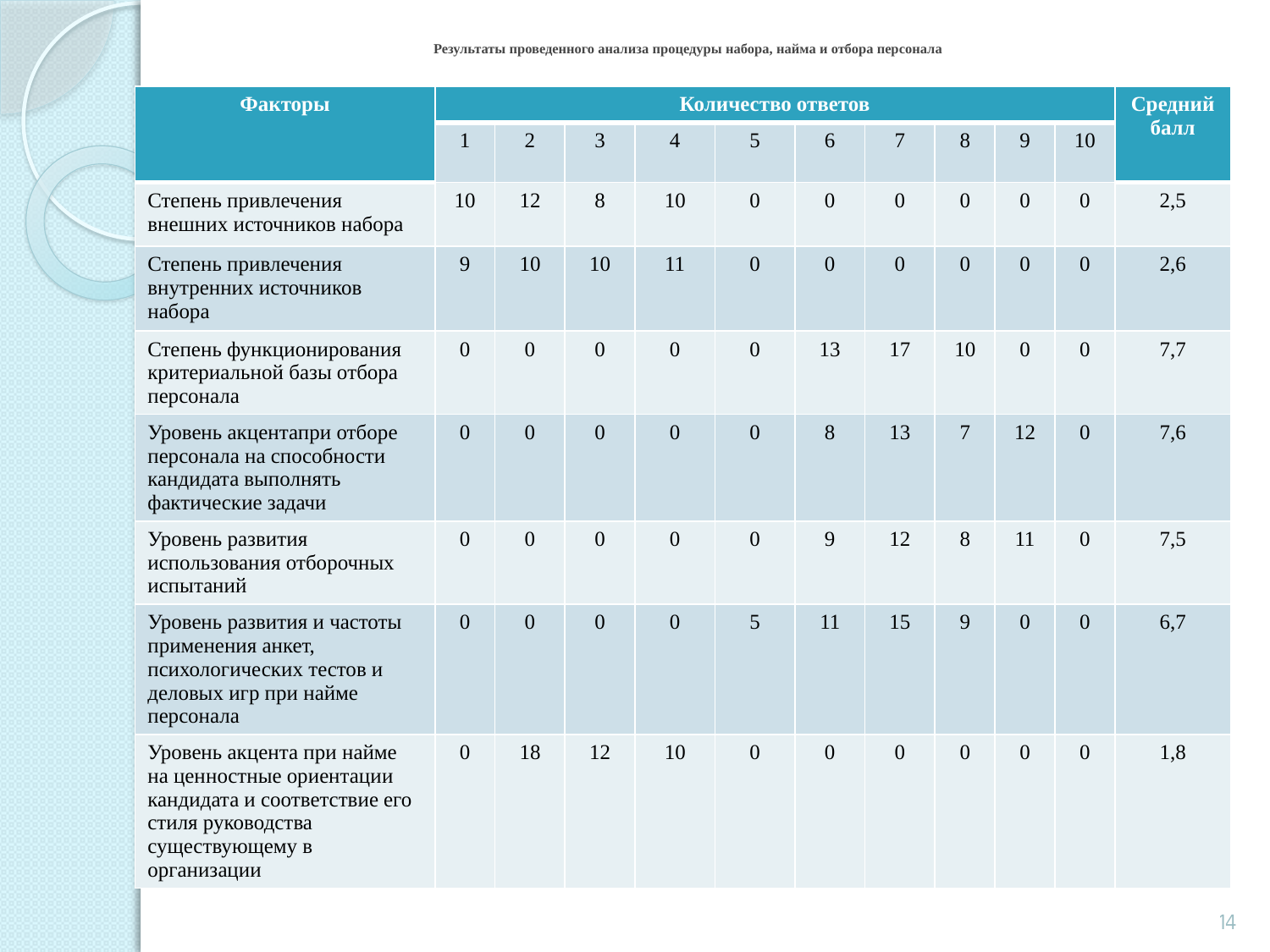

# Результаты проведенного анализа процедуры набора, найма и отбора персонала
| Факторы | Количество ответов |  |  |  |  |  |  |  |  |  | Средний балл |
| --- | --- | --- | --- | --- | --- | --- | --- | --- | --- | --- | --- |
|  | 1 | 2 | 3 | 4 | 5 | 6 | 7 | 8 | 9 | 10 |  |
| Степень привлечения внешних источников набора | 10 | 12 | 8 | 10 | 0 | 0 | 0 | 0 | 0 | 0 | 2,5 |
| Степень привлечения внутренних источников набора | 9 | 10 | 10 | 11 | 0 | 0 | 0 | 0 | 0 | 0 | 2,6 |
| Степень функционирования критериальной базы отбора персонала | 0 | 0 | 0 | 0 | 0 | 13 | 17 | 10 | 0 | 0 | 7,7 |
| Уровень акцентапри отборе персонала на способности кандидата выполнять фактические задачи | 0 | 0 | 0 | 0 | 0 | 8 | 13 | 7 | 12 | 0 | 7,6 |
| Уровень развития использования отборочных испытаний | 0 | 0 | 0 | 0 | 0 | 9 | 12 | 8 | 11 | 0 | 7,5 |
| Уровень развития и частоты применения анкет, психологических тестов и деловых игр при найме персонала | 0 | 0 | 0 | 0 | 5 | 11 | 15 | 9 | 0 | 0 | 6,7 |
| Уровень акцента при найме на ценностные ориентации кандидата и соответствие его стиля руководства существующему в организации | 0 | 18 | 12 | 10 | 0 | 0 | 0 | 0 | 0 | 0 | 1,8 |
14